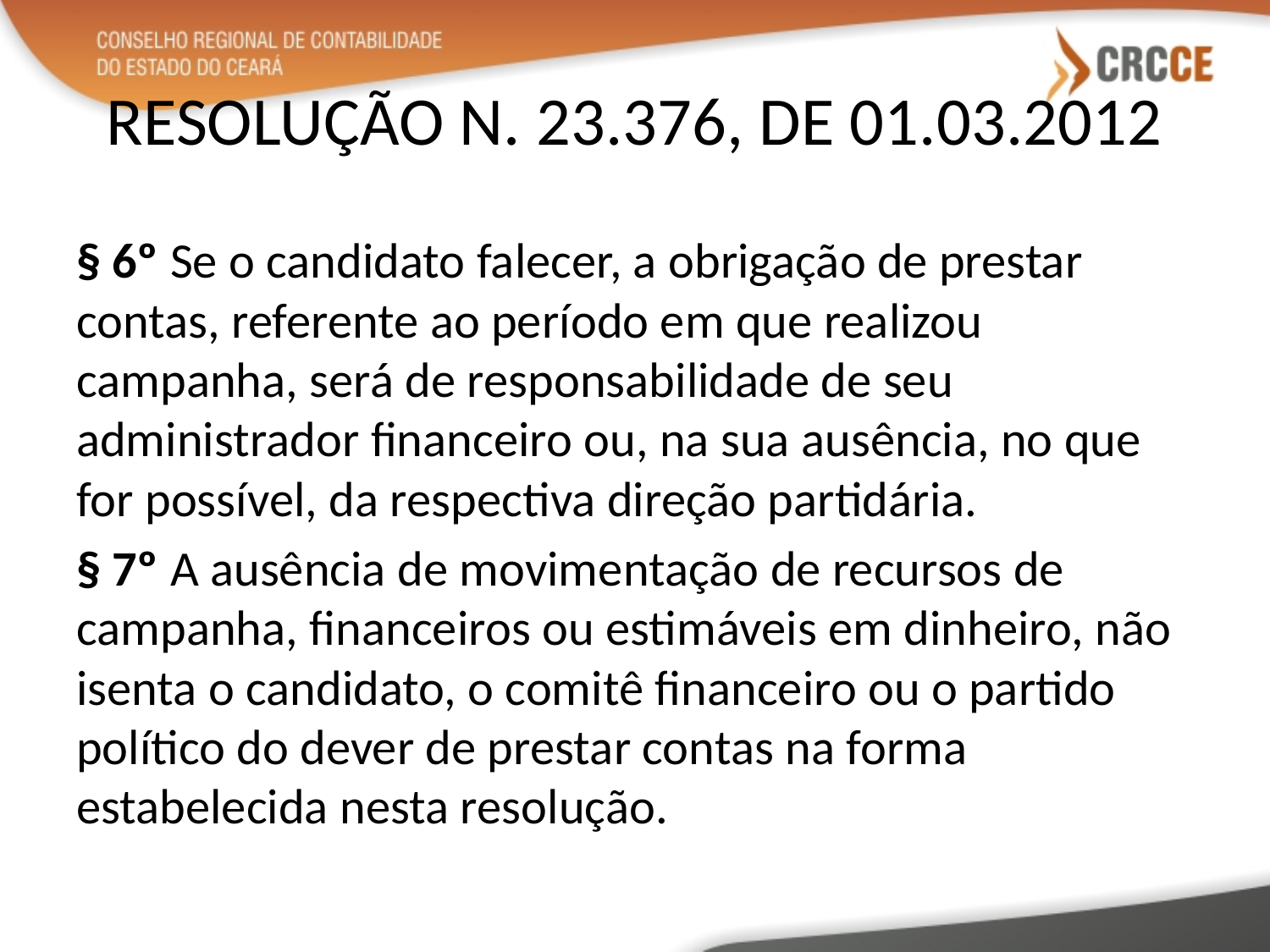

# RESOLUÇÃO N. 23.376, DE 01.03.2012
§ 6º Se o candidato falecer, a obrigação de prestar contas, referente ao período em que realizou campanha, será de responsabilidade de seu administrador financeiro ou, na sua ausência, no que for possível, da respectiva direção partidária.
§ 7º A ausência de movimentação de recursos de campanha, financeiros ou estimáveis em dinheiro, não isenta o candidato, o comitê financeiro ou o partido político do dever de prestar contas na forma estabelecida nesta resolução.